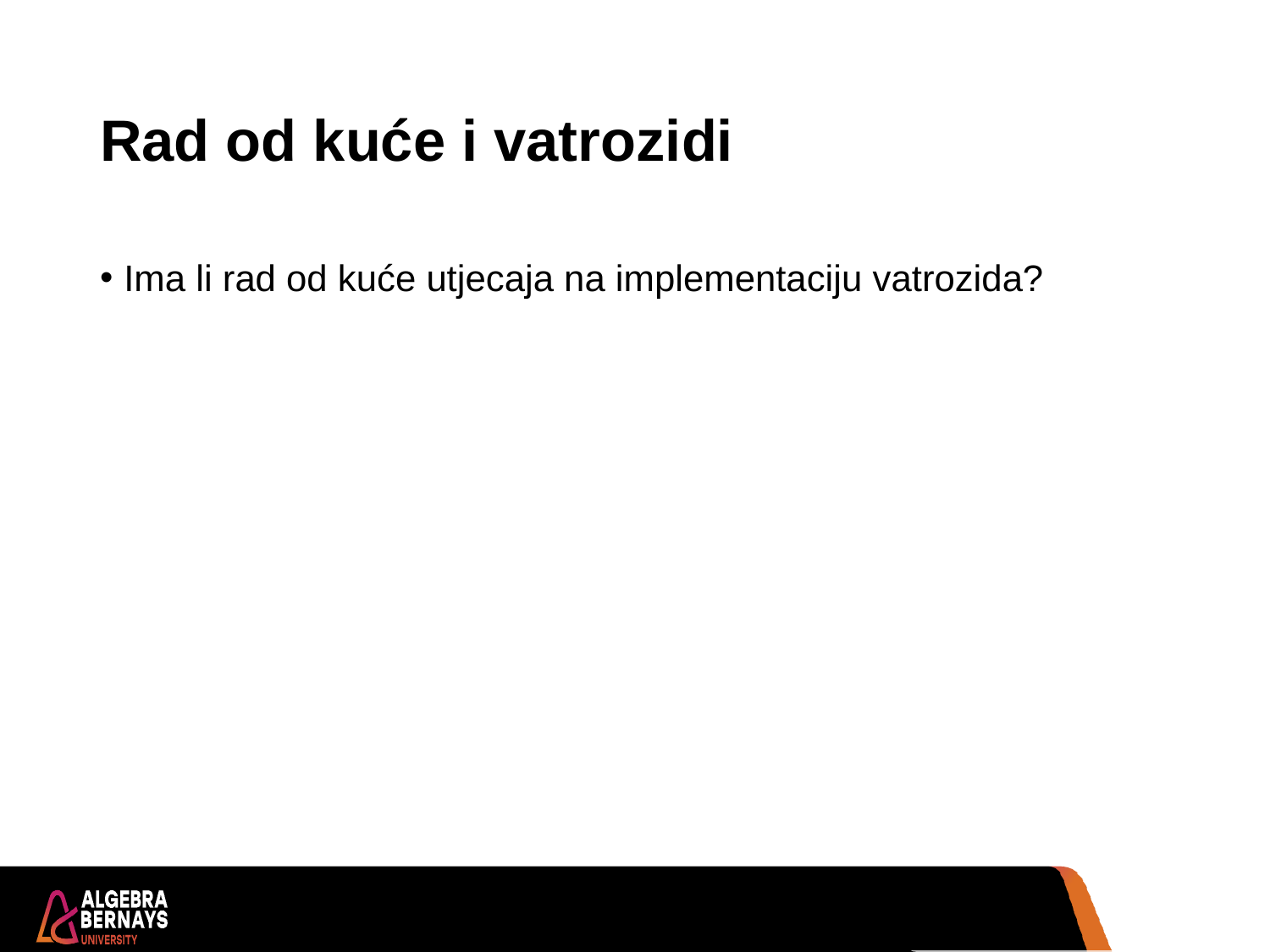

# Rad od kuće i vatrozidi
Ima li rad od kuće utjecaja na implementaciju vatrozida?